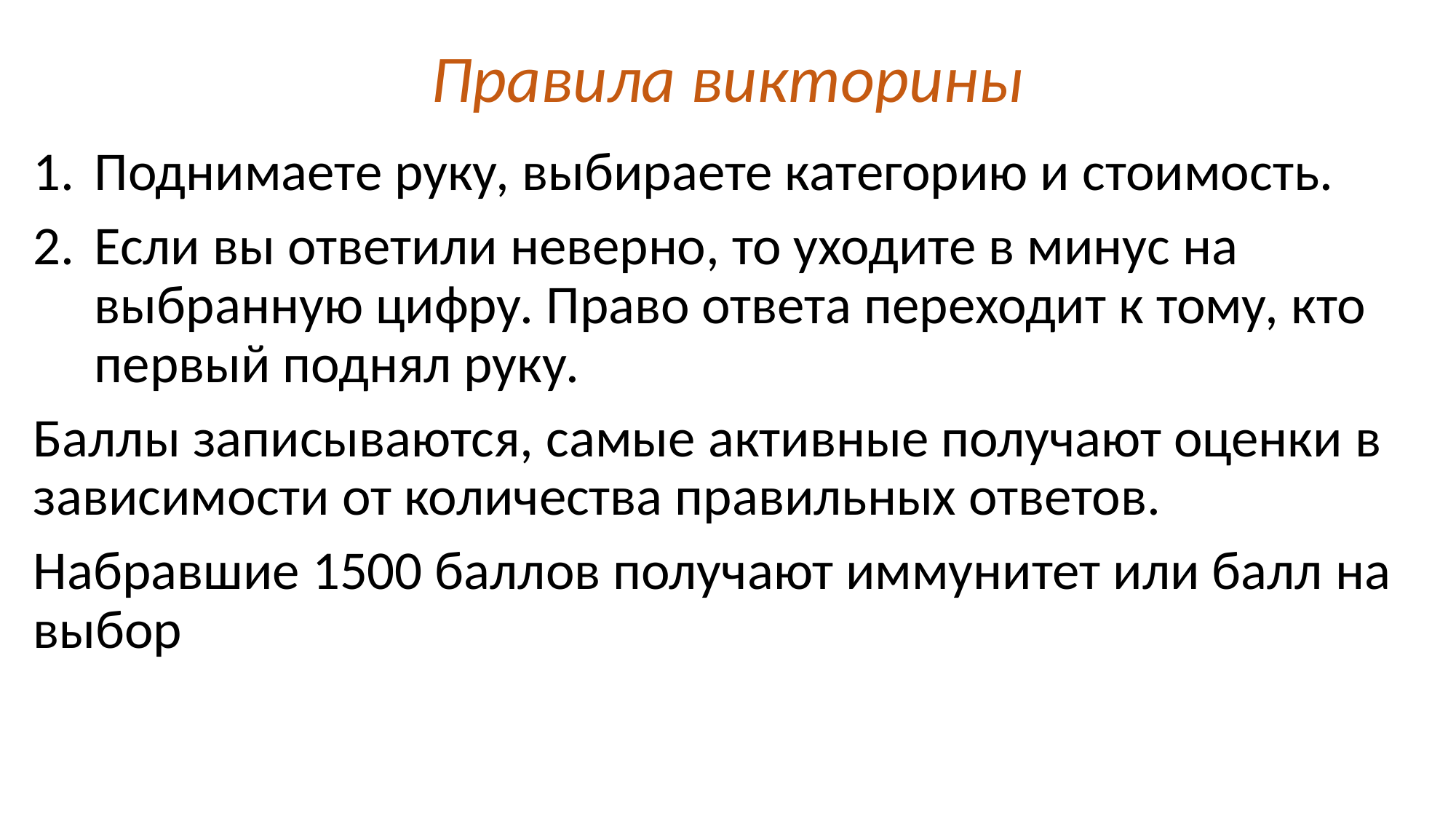

# Правила викторины
Поднимаете руку, выбираете категорию и стоимость.
Если вы ответили неверно, то уходите в минус на выбранную цифру. Право ответа переходит к тому, кто первый поднял руку.
Баллы записываются, самые активные получают оценки в зависимости от количества правильных ответов.
Набравшие 1500 баллов получают иммунитет или балл на выбор